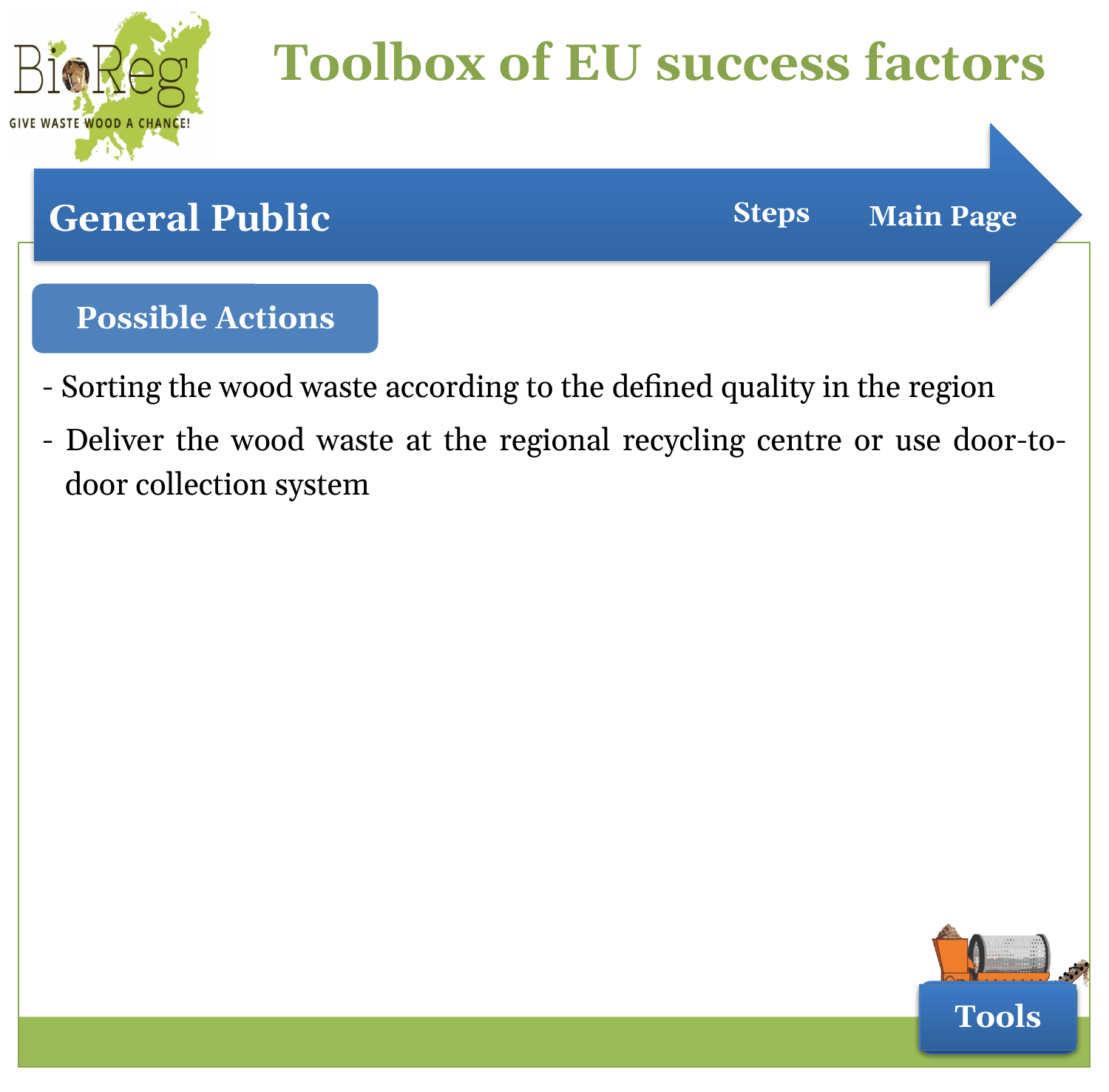

General Public

Steps

Main Page

Possible Actions
- Sorting the wood waste according to the defined quality in the region
- Deliver the wood waste at the regional recycling centre or use door-to-door collection system

Tools